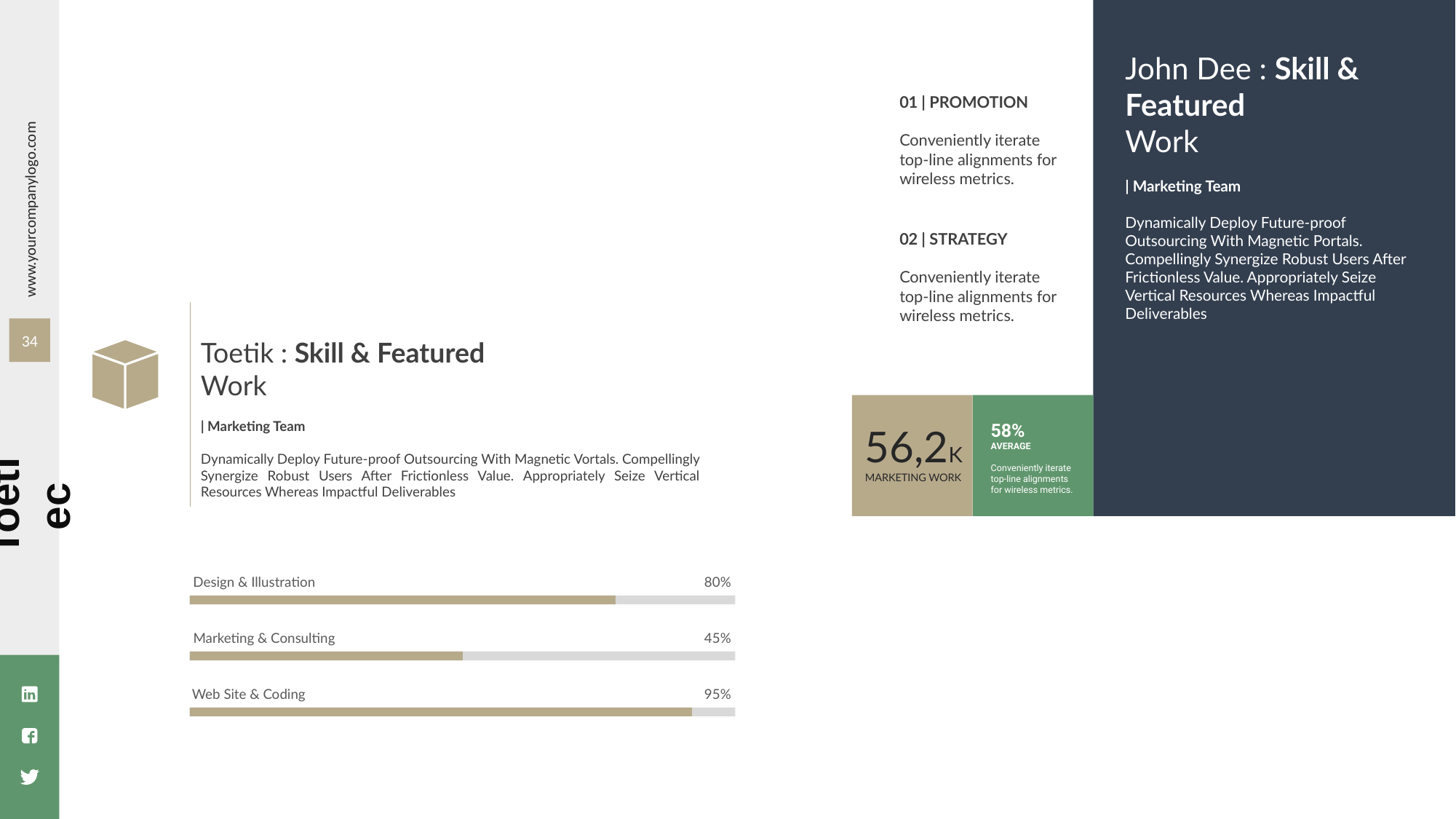

John Dee : Skill & Featured
Work

| Marketing Team

Dynamically Deploy Future-proof Outsourcing With Magnetic Portals. Compellingly Synergize Robust Users After Frictionless Value. Appropriately Seize Vertical Resources Whereas Impactful Deliverables
01 | PROMOTION

Conveniently iterate top-line alignments for wireless metrics.
02 | STRATEGY

Conveniently iterate top-line alignments for wireless metrics.
34
Toetik : Skill & Featured
Work

| Marketing Team

Dynamically Deploy Future-proof Outsourcing With Magnetic Vortals. Compellingly Synergize Robust Users After Frictionless Value. Appropriately Seize Vertical Resources Whereas Impactful Deliverables

58%
AVERAGE

Conveniently iterate top-line alignments for wireless metrics.
56,2K
MARKETING WORK

Design & Illustration
80%

Marketing & Consulting
45%

Web Site & Coding
95%